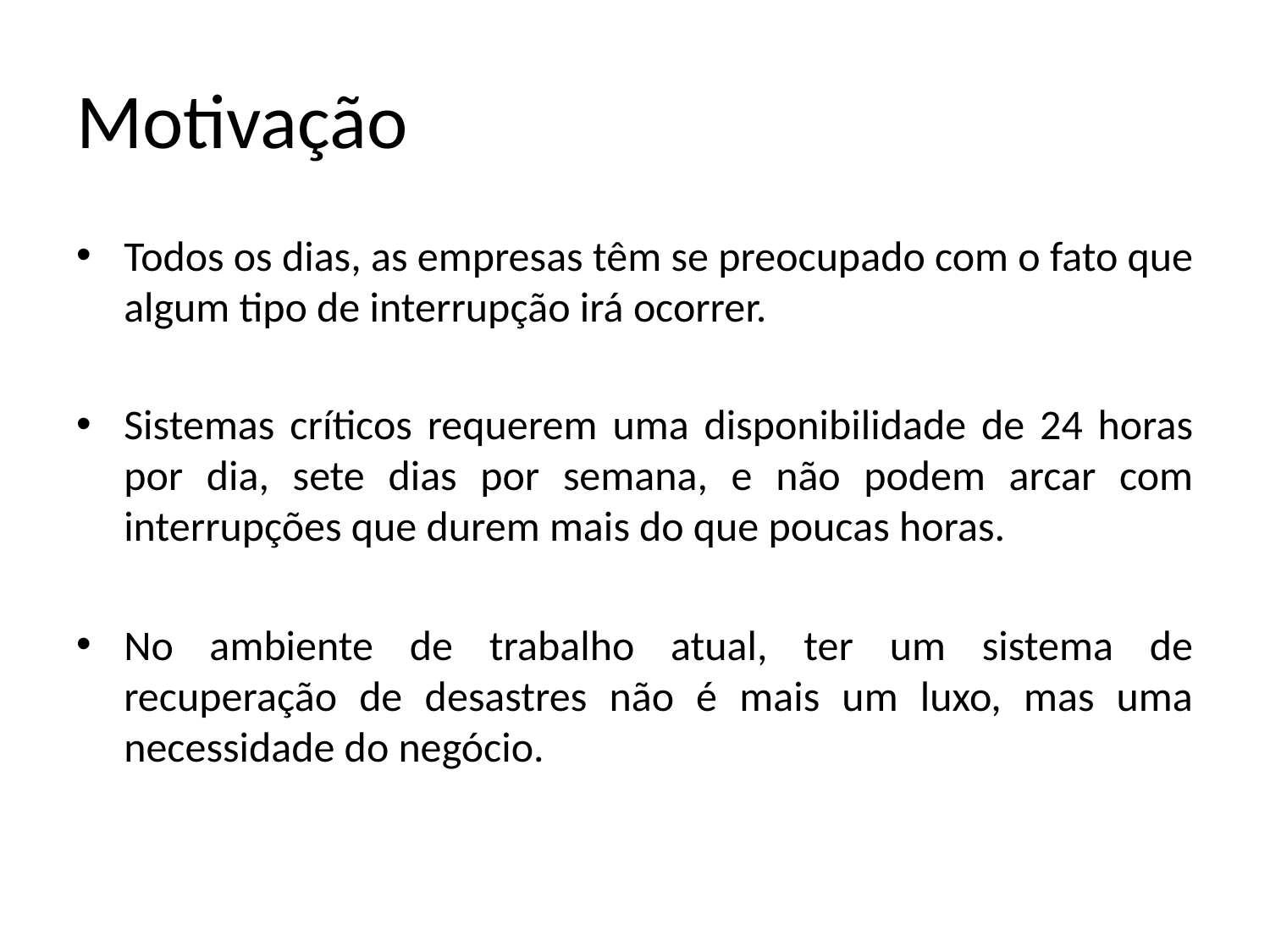

# Motivação
Todos os dias, as empresas têm se preocupado com o fato que algum tipo de interrupção irá ocorrer.

Sistemas críticos requerem uma disponibilidade de 24 horas por dia, sete dias por semana, e não podem arcar com interrupções que durem mais do que poucas horas.

No ambiente de trabalho atual, ter um sistema de recuperação de desastres não é mais um luxo, mas uma necessidade do negócio.